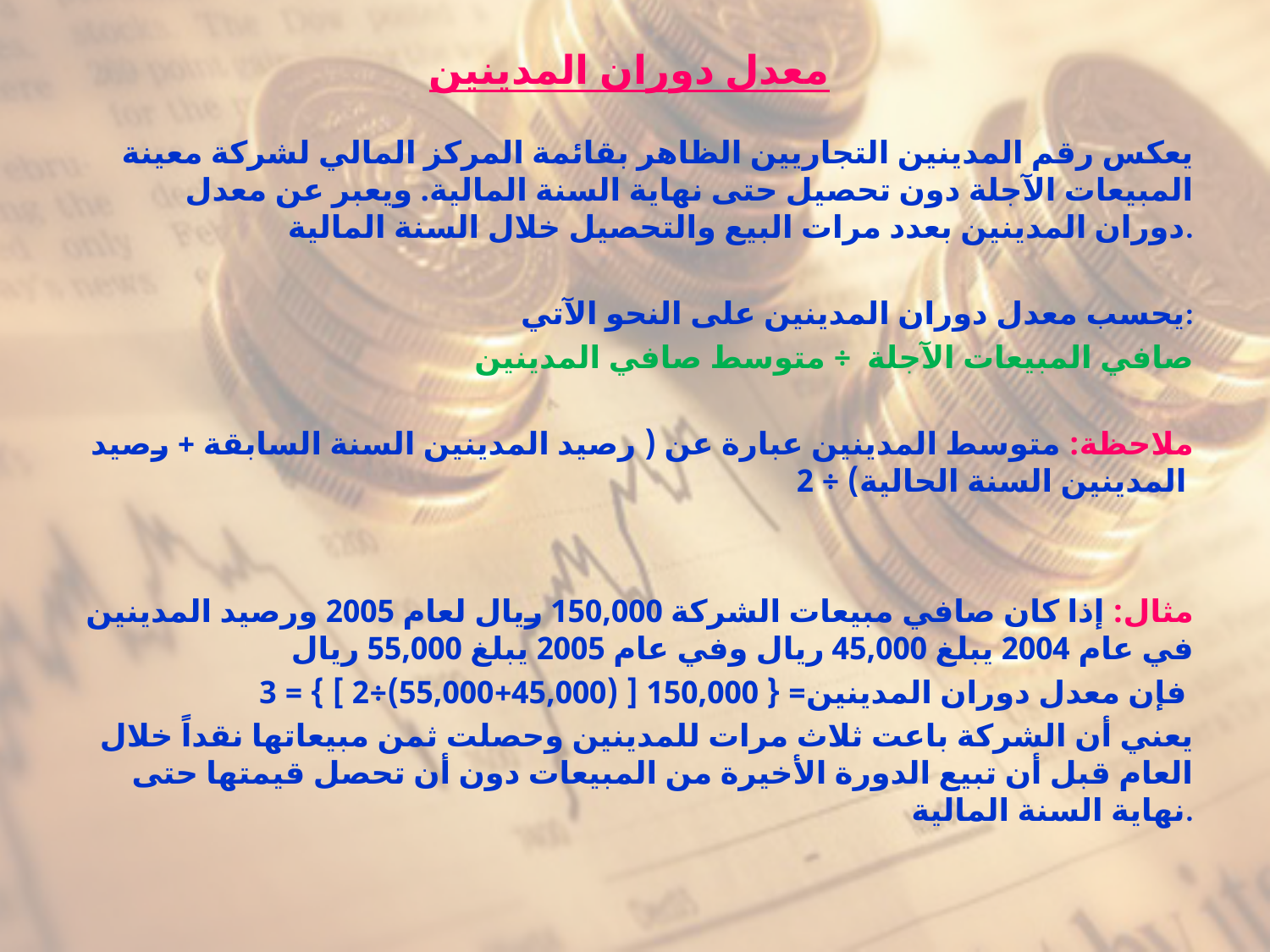

# معدل دوران المدينين
يعكس رقم المدينين التجاريين الظاهر بقائمة المركز المالي لشركة معينة المبيعات الآجلة دون تحصيل حتى نهاية السنة المالية. ويعبر عن معدل دوران المدينين بعدد مرات البيع والتحصيل خلال السنة المالية.

يحسب معدل دوران المدينين على النحو الآتي:
صافي المبيعات الآجلة  ÷ متوسط صافي المدينين

ملاحظة: متوسط المدينين عبارة عن ( رصيد المدينين السنة السابقة + رصيد المدينين السنة الحالية) ÷ 2

مثال: إذا كان صافي مبيعات الشركة 150,000 ريال لعام 2005 ورصيد المدينين في عام 2004 يبلغ 45,000 ريال وفي عام 2005 يبلغ 55,000 ريال
 فإن معدل دوران المدينين= { 150,000 [ (45,000+55,000)÷2 ] } = 3
يعني أن الشركة باعت ثلاث مرات للمدينين وحصلت ثمن مبيعاتها نقداً خلال العام قبل أن تبيع الدورة الأخيرة من المبيعات دون أن تحصل قيمتها حتى نهاية السنة المالية.